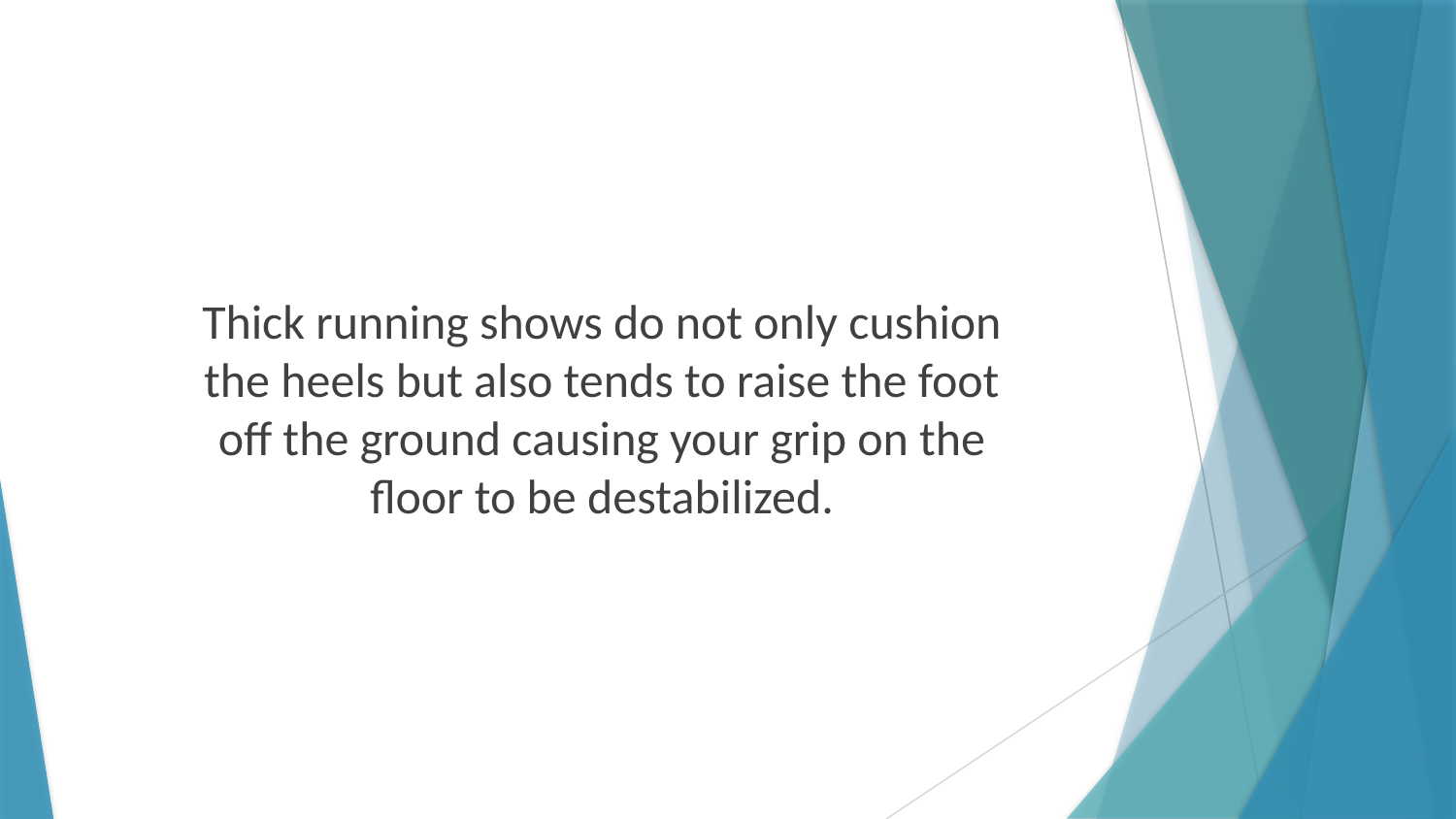

Thick running shows do not only cushion the heels but also tends to raise the foot off the ground causing your grip on the floor to be destabilized.